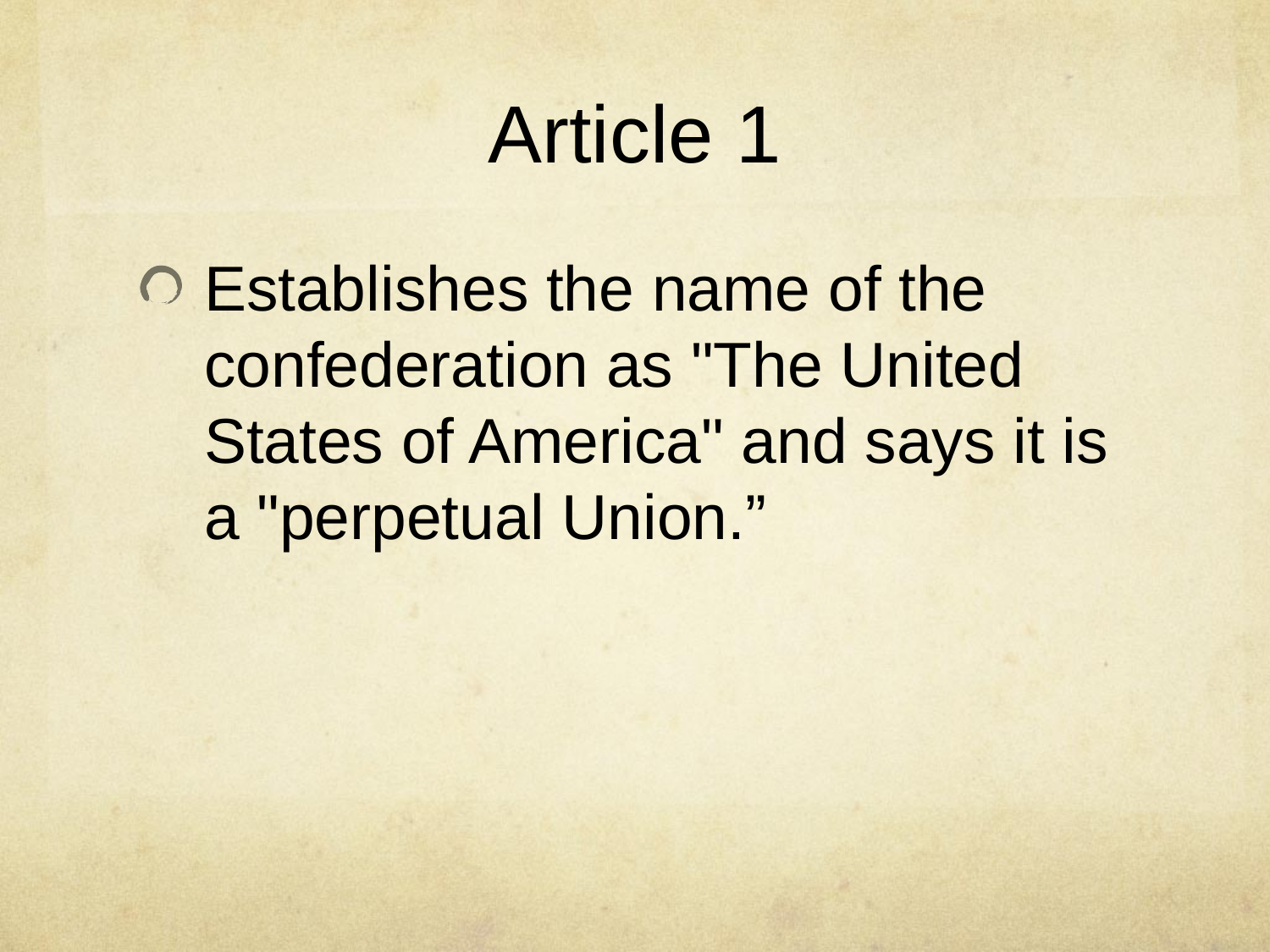

# Article 1
Establishes the name of the confederation as "The United States of America" and says it is a "perpetual Union.”